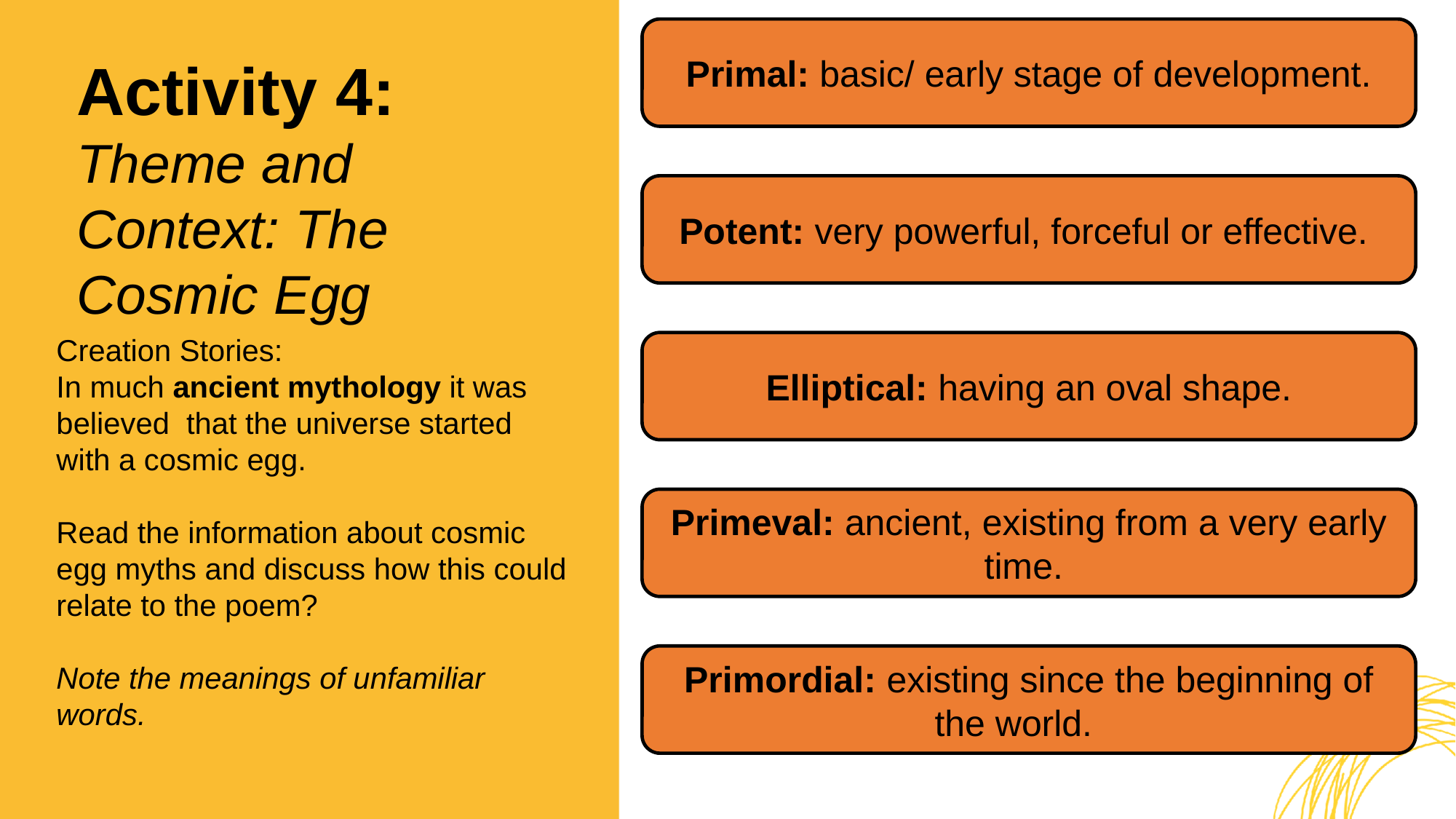

Primal: basic/ early stage of development.
Activity 4:
Theme and Context: The Cosmic Egg
Potent: very powerful, forceful or effective.
Creation Stories:
In much ancient mythology it was believed  that the universe started with a cosmic egg.

Read the information about cosmic egg myths and discuss how this could relate to the poem?

Note the meanings of unfamiliar words.

Elliptical: having an oval shape.
Primeval: ancient, existing from a very early time.
Primordial: existing since the beginning of the world.